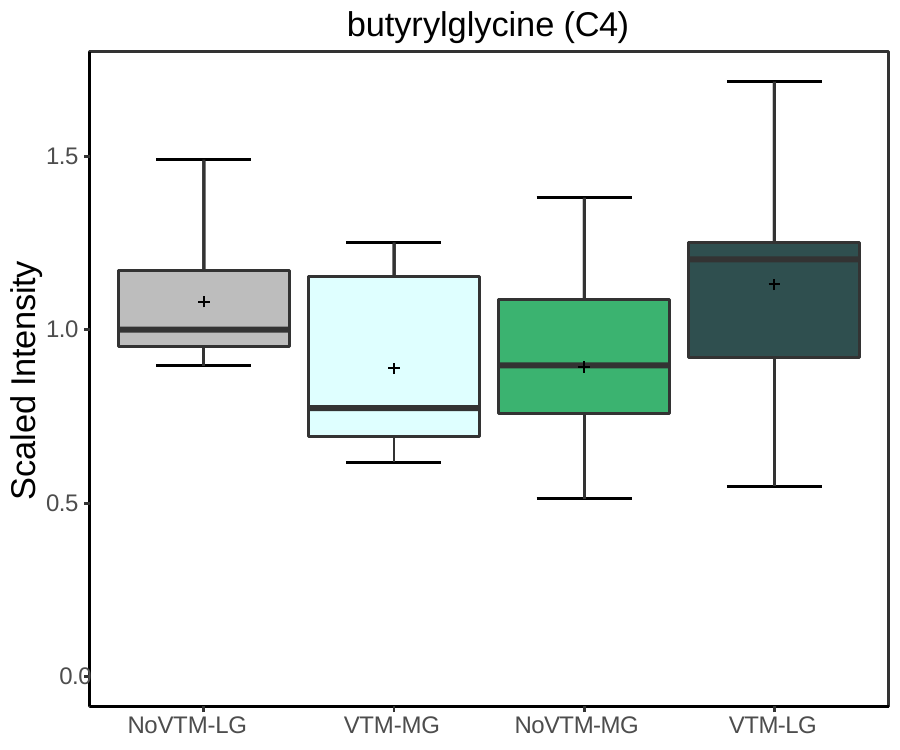

butyrylglycine (C4)

1.5

Scaled Intensity

1.0

0.5

0.0
NoVTM-LG
VTM-MG
NoVTM-MG
VTM-LG